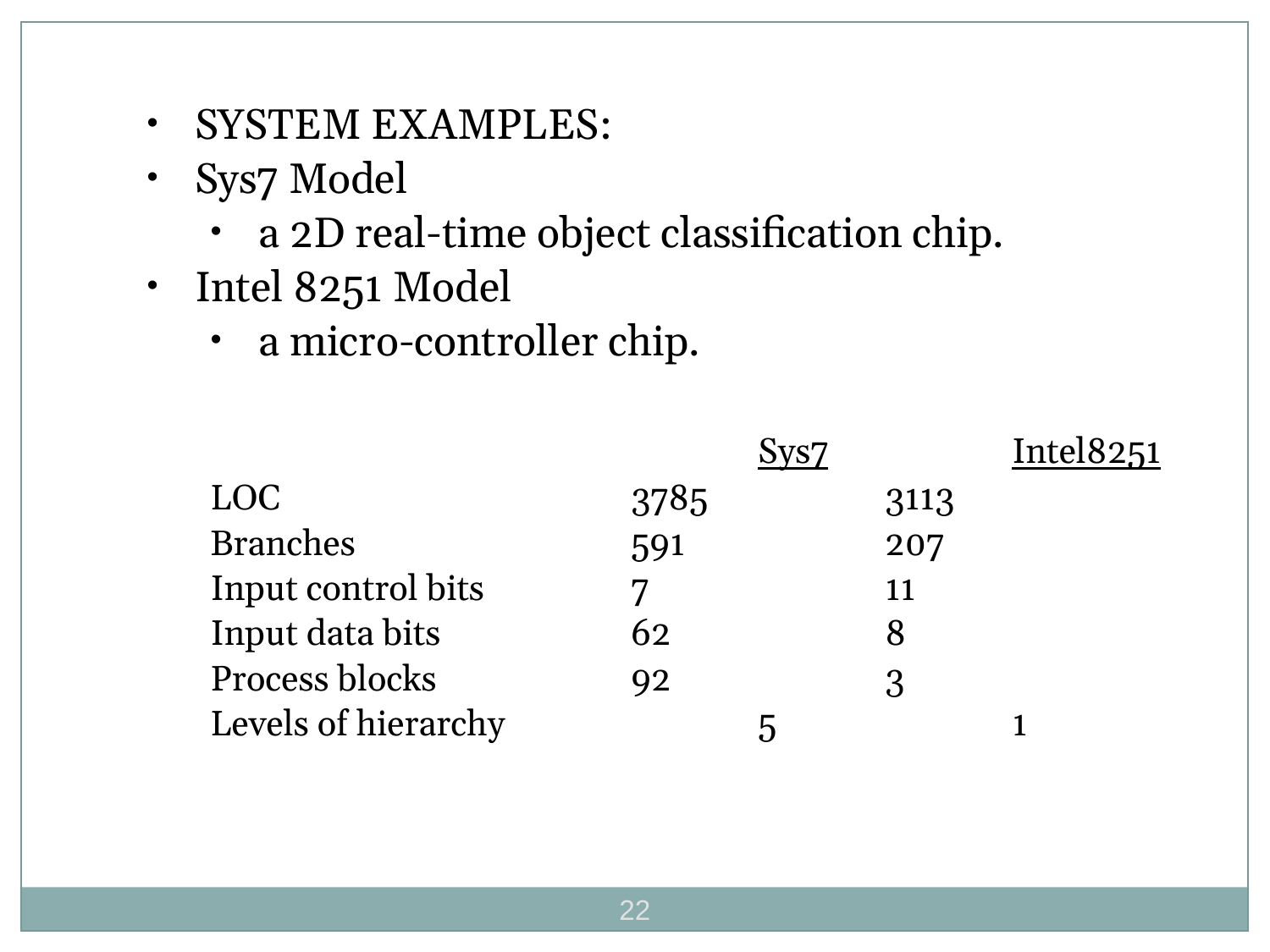

SYSTEM EXAMPLES:
Sys7 Model
a 2D real-time object classification chip.
Intel 8251 Model
a micro-controller chip.

					Sys7		Intel8251
LOC			3785		3113
Branches			591		207
Input control bits		7		11
Input data bits		62		8
Process blocks		92		3
Levels of hierarchy		5		1
22